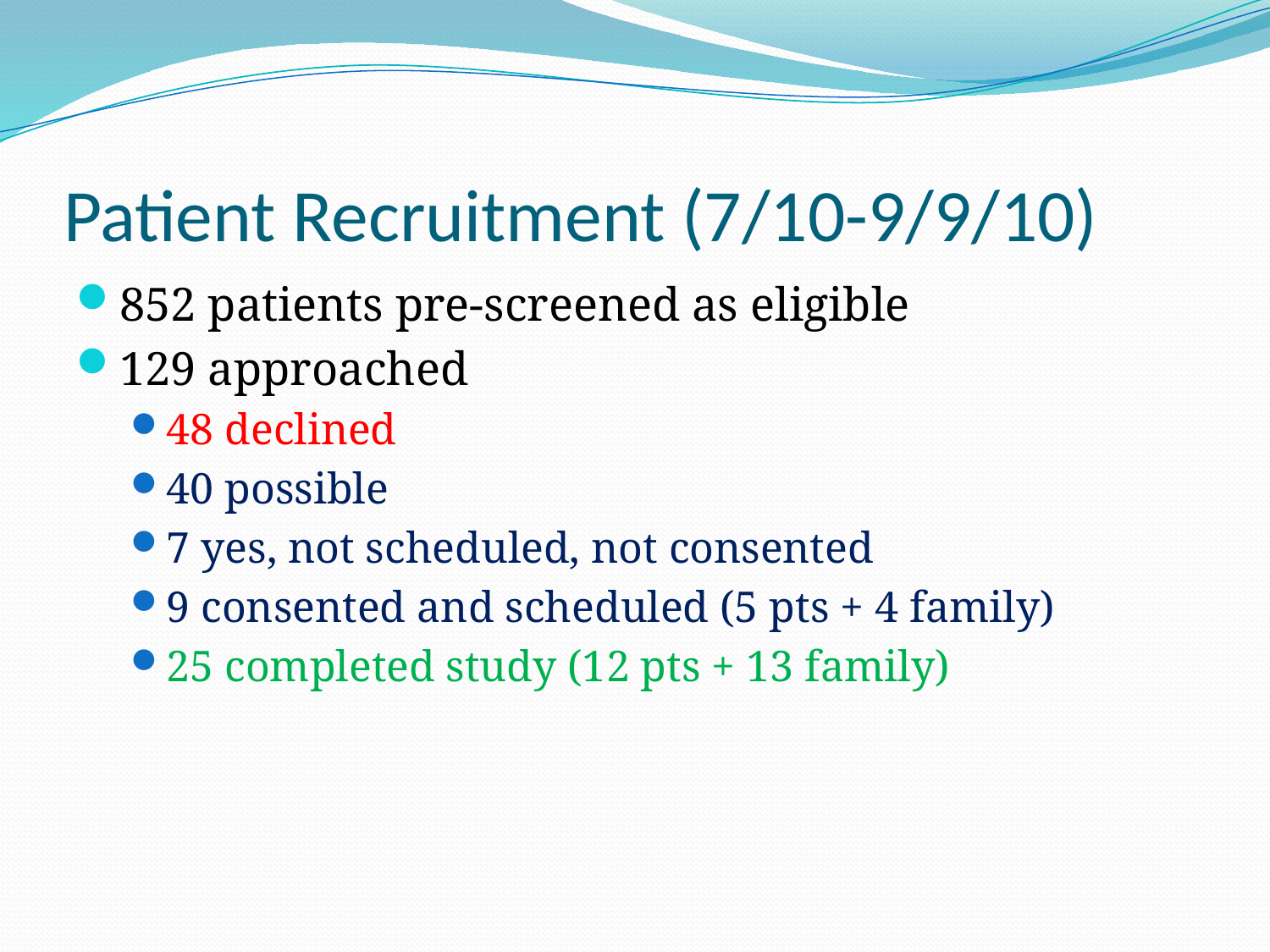

# Patient Recruitment (7/10-9/9/10)
852 patients pre-screened as eligible
129 approached
48 declined
40 possible
7 yes, not scheduled, not consented
9 consented and scheduled (5 pts + 4 family)
25 completed study (12 pts + 13 family)